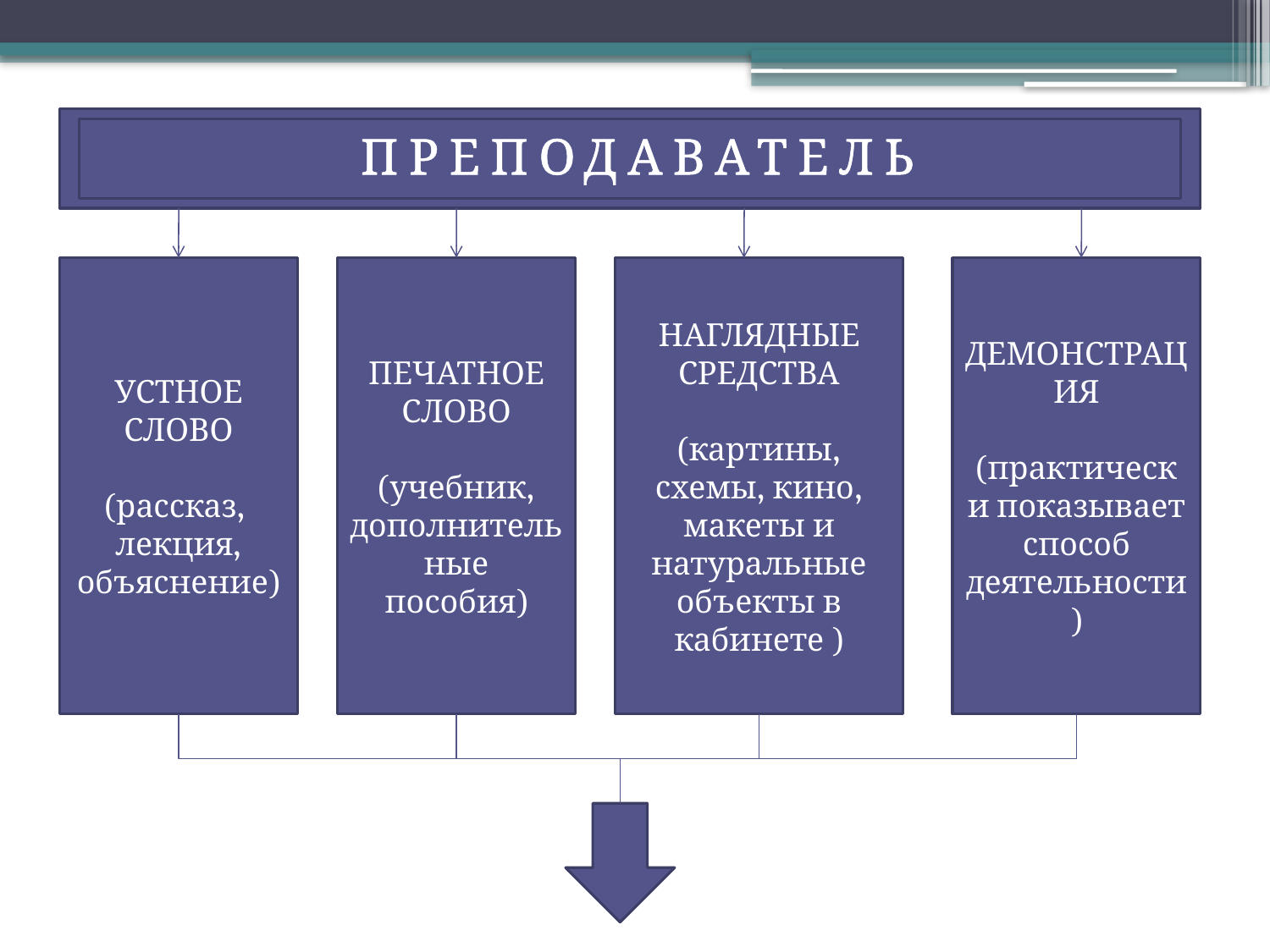

ПРЕПОДАВАТЕЛЬ

УСТНОЕ СЛОВО

(рассказ,
лекция,
объяснение)

ПЕЧАТНОЕ СЛОВО

(учебник, дополнительные пособия)
НАГЛЯДНЫЕ СРЕДСТВА

(картины, схемы, кино, макеты и натуральные объекты в кабинете )
ДЕМОНСТРАЦИЯ

(практически показывает способ деятельности)